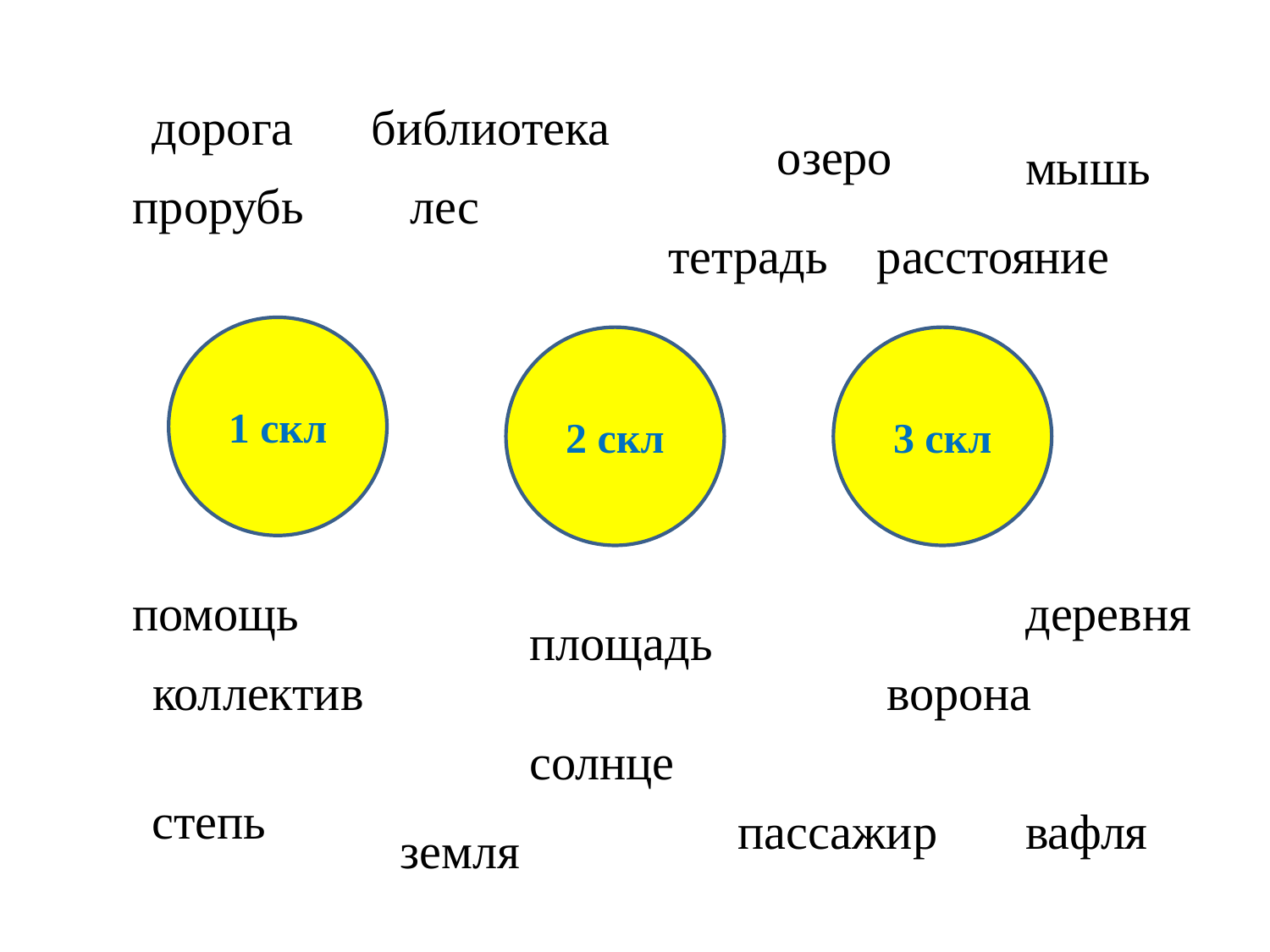

дорога
библиотека
озеро
мышь
прорубь
лес
тетрадь
расстояние
1 скл
2 скл
3 скл
помощь
деревня
площадь
коллектив
ворона
солнце
степь
пассажир
вафля
земля